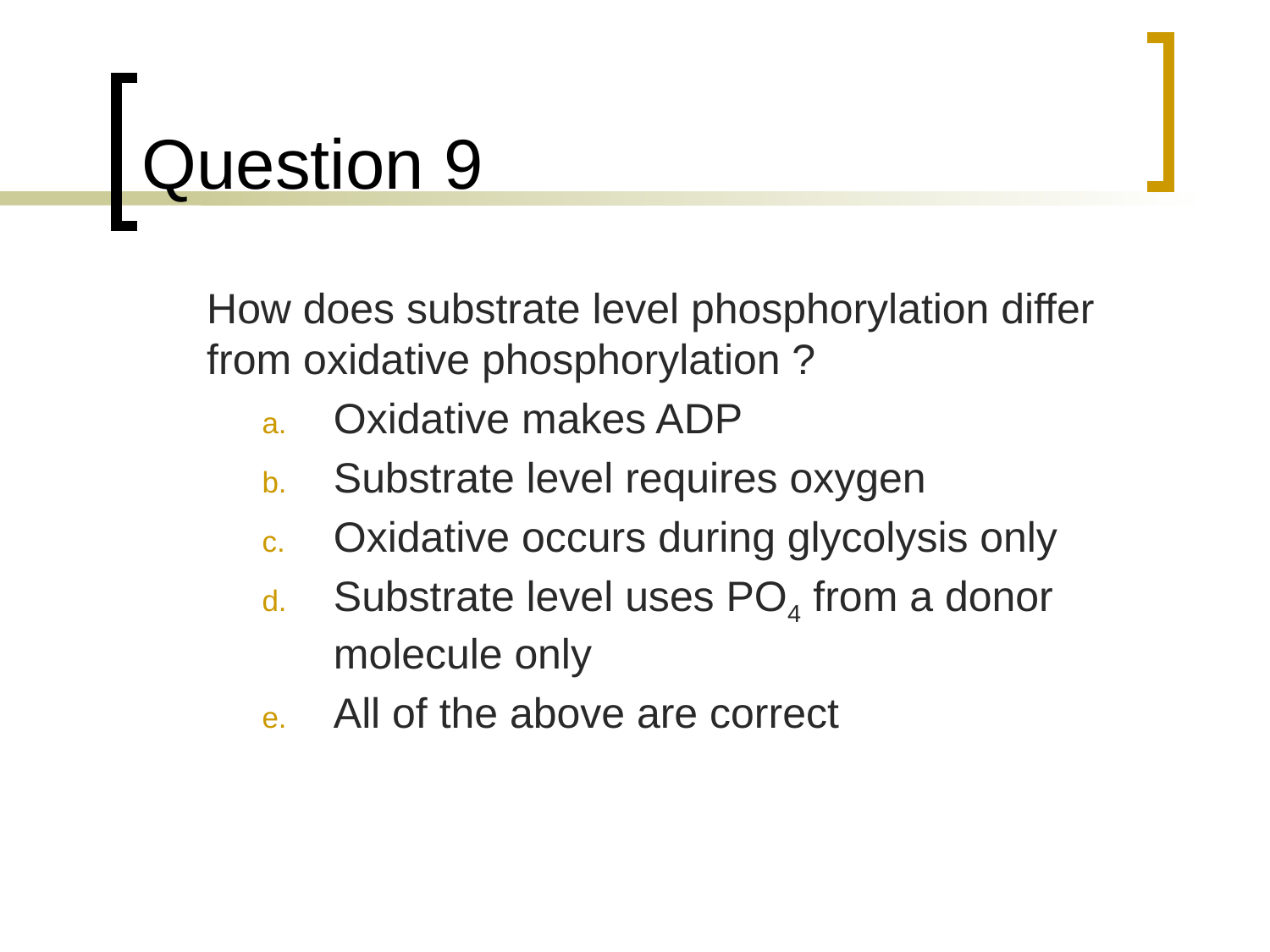

# Question 9
	How does substrate level phosphorylation differ from oxidative phosphorylation ?
Oxidative makes ADP
Substrate level requires oxygen
Oxidative occurs during glycolysis only
Substrate level uses PO4 from a donor molecule only
All of the above are correct